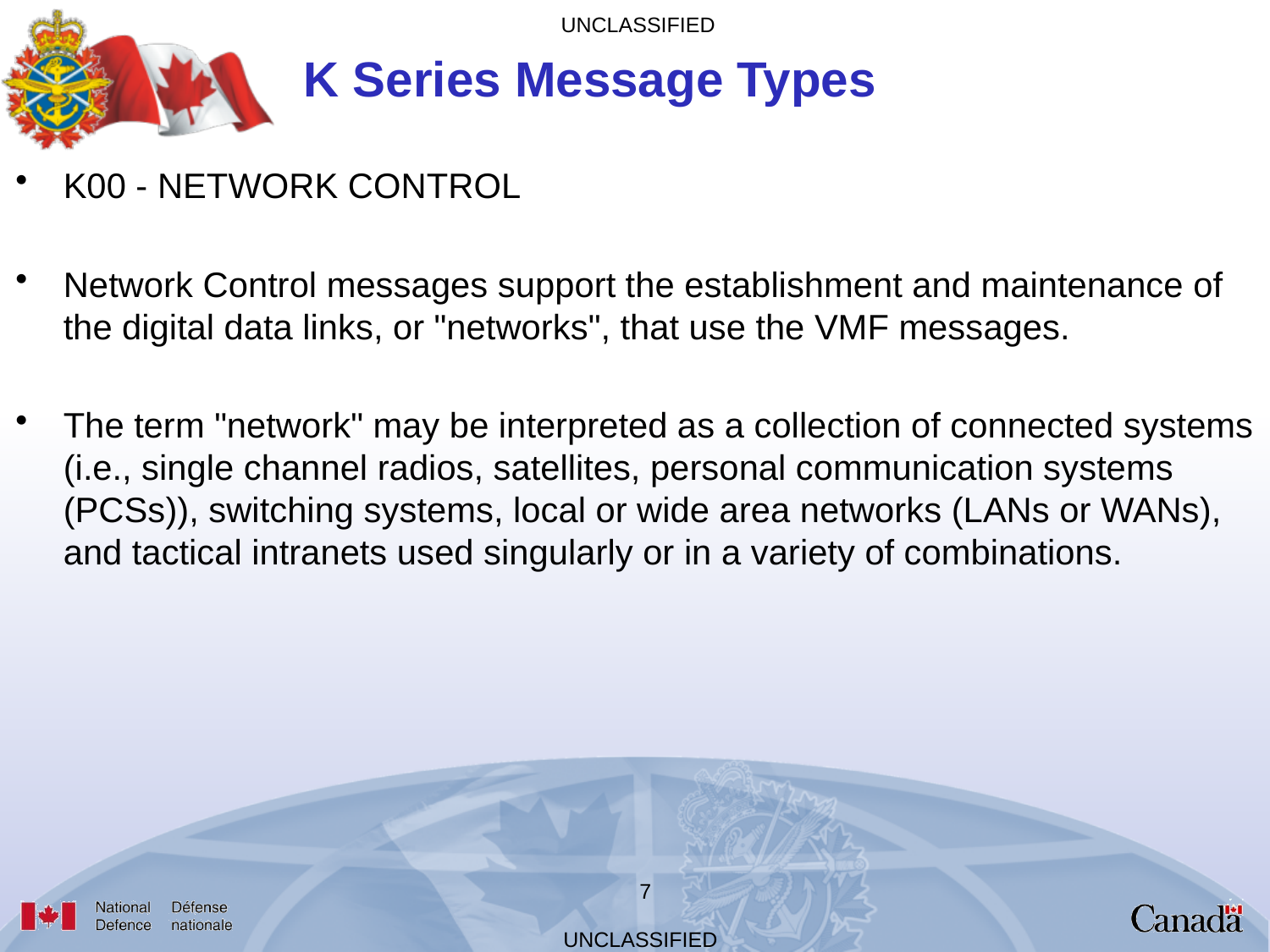

# K Series Message Types
K00 - NETWORK CONTROL

Network Control messages support the establishment and maintenance of the digital data links, or "networks", that use the VMF messages.

The term "network" may be interpreted as a collection of connected systems (i.e., single channel radios, satellites, personal communication systems (PCSs)), switching systems, local or wide area networks (LANs or WANs), and tactical intranets used singularly or in a variety of combinations.